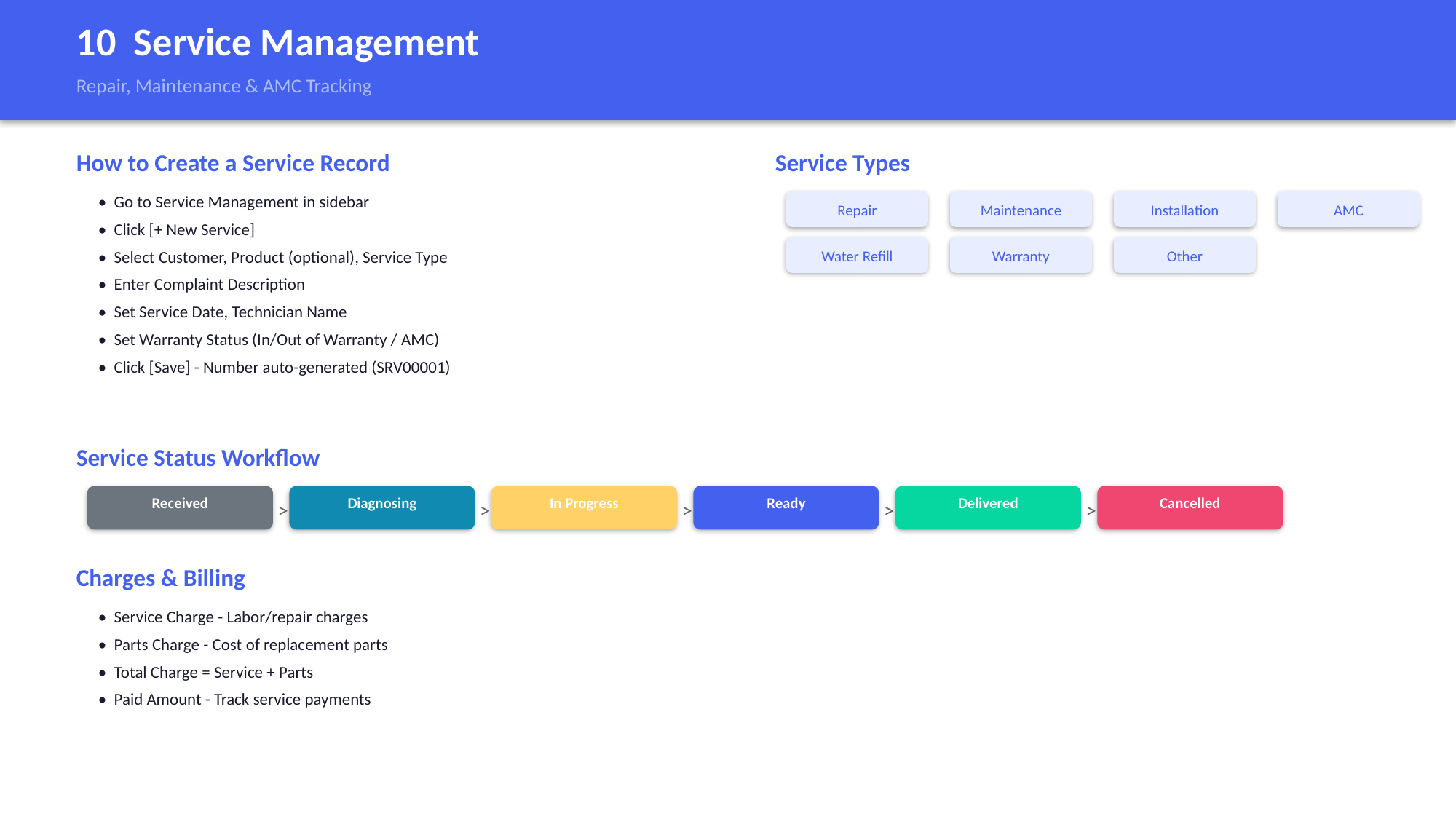

10  Service Management
Repair, Maintenance & AMC Tracking
How to Create a Service Record
Service Types
•  Go to Service Management in sidebar
•  Click [+ New Service]
•  Select Customer, Product (optional), Service Type
•  Enter Complaint Description
•  Set Service Date, Technician Name
•  Set Warranty Status (In/Out of Warranty / AMC)
•  Click [Save] - Number auto-generated (SRV00001)

Repair
Maintenance
Installation
AMC

Water Refill
Warranty
Other
Service Status Workflow

Received
Diagnosing
In Progress
Ready
Delivered
Cancelled
>
>
>
>
>
Charges & Billing
•  Service Charge - Labor/repair charges
•  Parts Charge - Cost of replacement parts
•  Total Charge = Service + Parts
•  Paid Amount - Track service payments